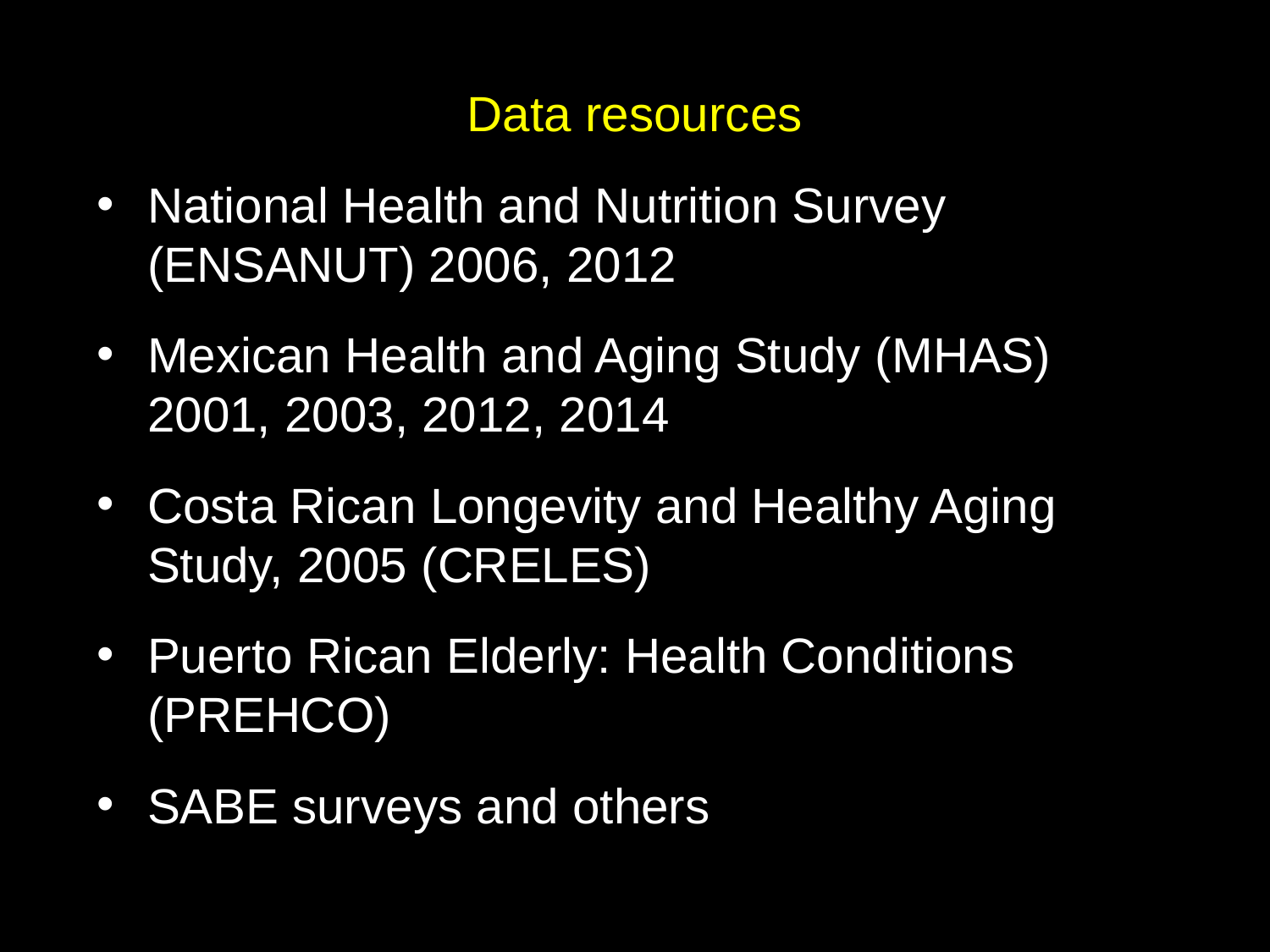

Data resources
National Health and Nutrition Survey (ENSANUT) 2006, 2012
Mexican Health and Aging Study (mhas) 2001, 2003, 2012, 2014
Costa Rican Longevity and Healthy Aging Study, 2005 (creles)
Puerto Rican Elderly: Health Conditions (prehco)
SABE surveys and others